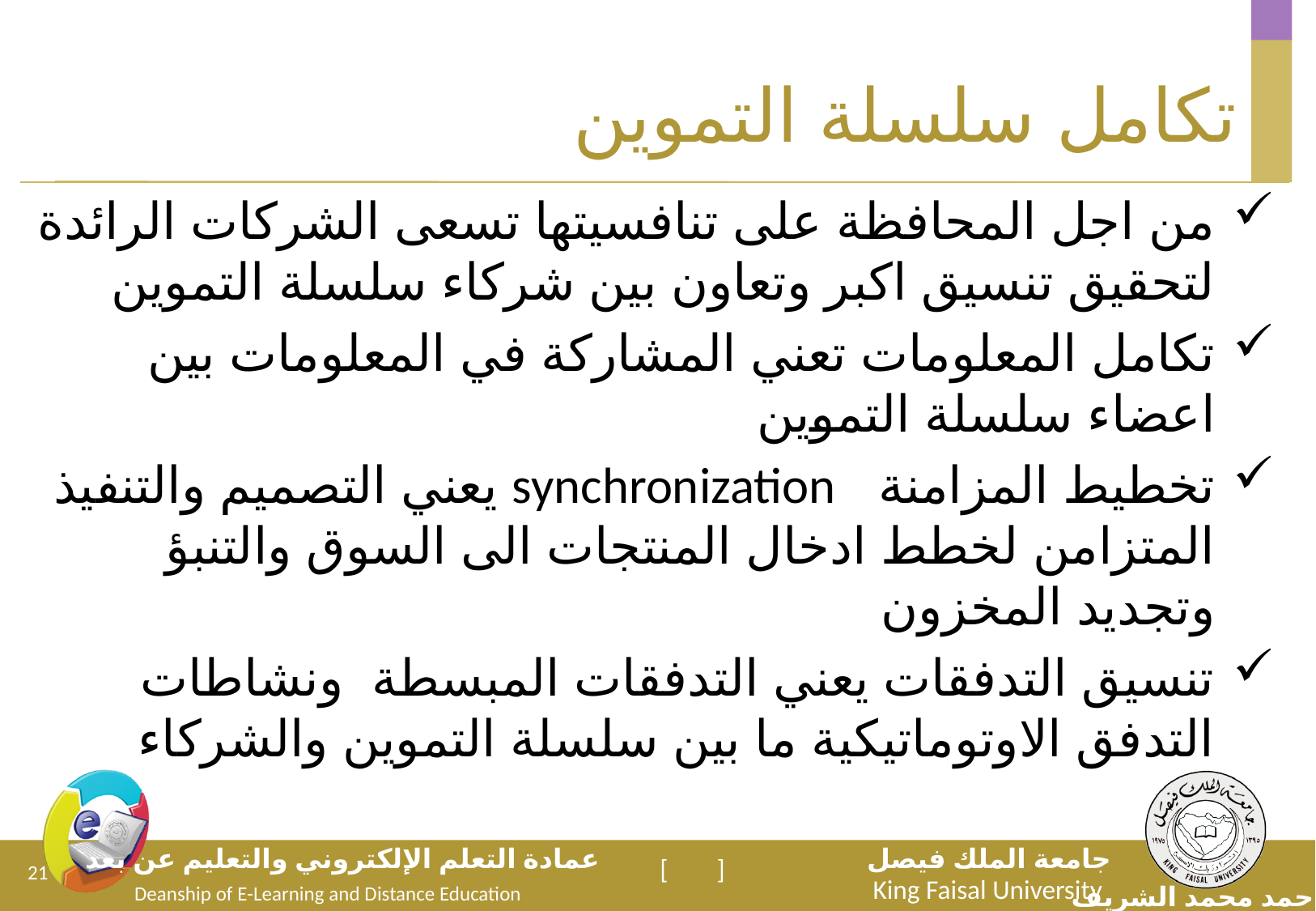

# تكامل سلسلة التموين
من اجل المحافظة على تنافسيتها تسعى الشركات الرائدة لتحقيق تنسيق اكبر وتعاون بين شركاء سلسلة التموين
تكامل المعلومات تعني المشاركة في المعلومات بين اعضاء سلسلة التموين
تخطيط المزامنة   synchronization يعني التصميم والتنفيذ المتزامن لخطط ادخال المنتجات الى السوق والتنبؤ وتجديد المخزون
تنسيق التدفقات يعني التدفقات المبسطة  ونشاطات التدفق الاوتوماتيكية ما بين سلسلة التموين والشركاء
21